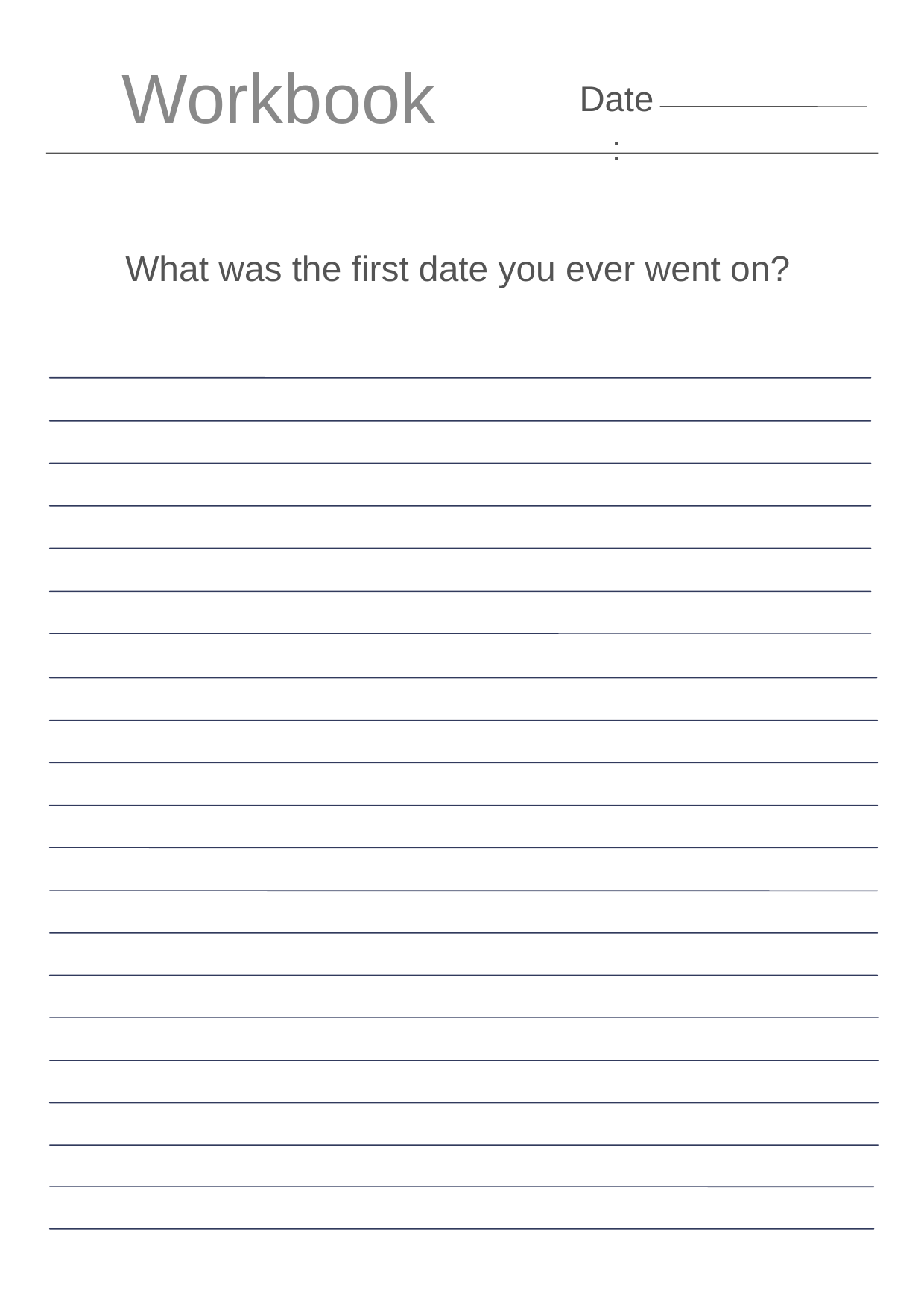

Workbook
Date:

What was the first date you ever went on?